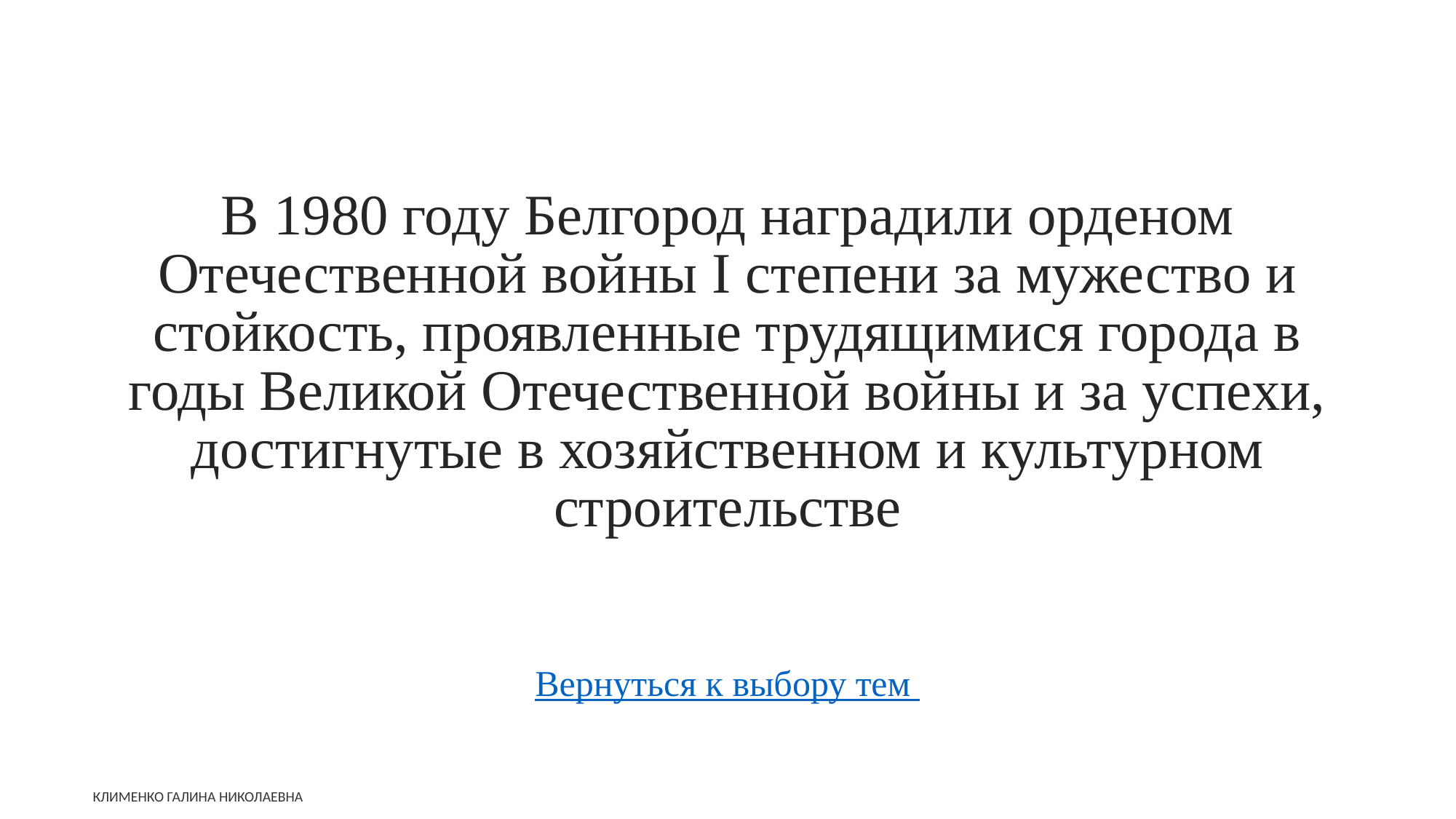

В 1980 году Белгород наградили орденом Отечественной войны I степени за мужество и стойкость, проявленные трудящимися города в годы Великой Отечественной войны и за успехи, достигнутые в хозяйственном и культурном строительстве
Вернуться к выбору тем
Клименко Галина Николаевна